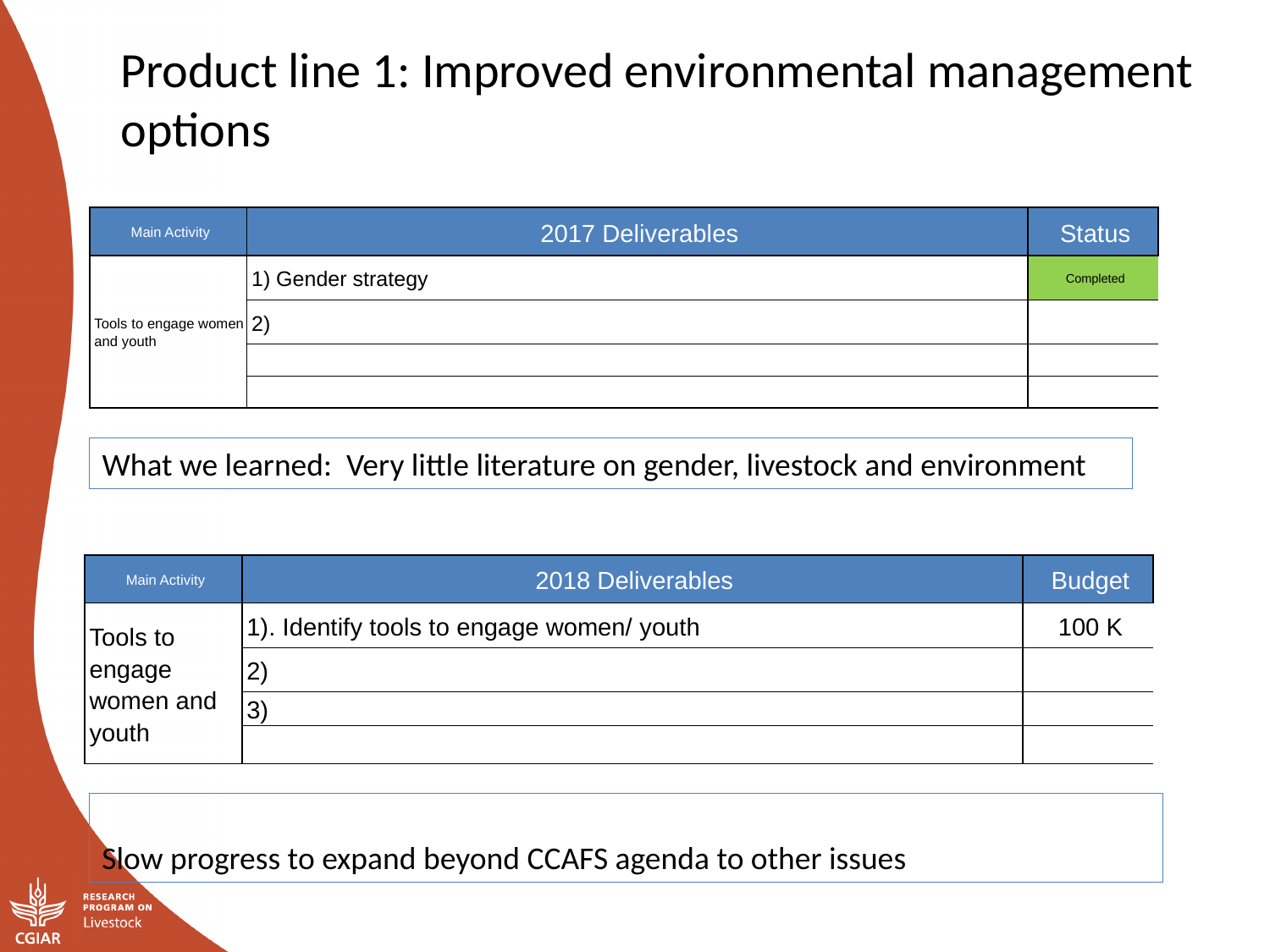

Product line 1: Improved environmental management options
| Main Activity | 2017 Deliverables | Status |
| --- | --- | --- |
| Tools to engage women and youth | 1) Gender strategy | Completed |
|  | 2) | Completed |
|  |  |  |
|  |  |  |
What we learned:  Very little literature on gender, livestock and environment
| Main Activity | 2018 Deliverables | Budget |
| --- | --- | --- |
| Tools to engage women and youth | 1). Identify tools to engage women/ youth | 100 K |
|  | 2) |  |
|  | 3) |  |
|  |  |  |

Slow progress to expand beyond CCAFS agenda to other issues